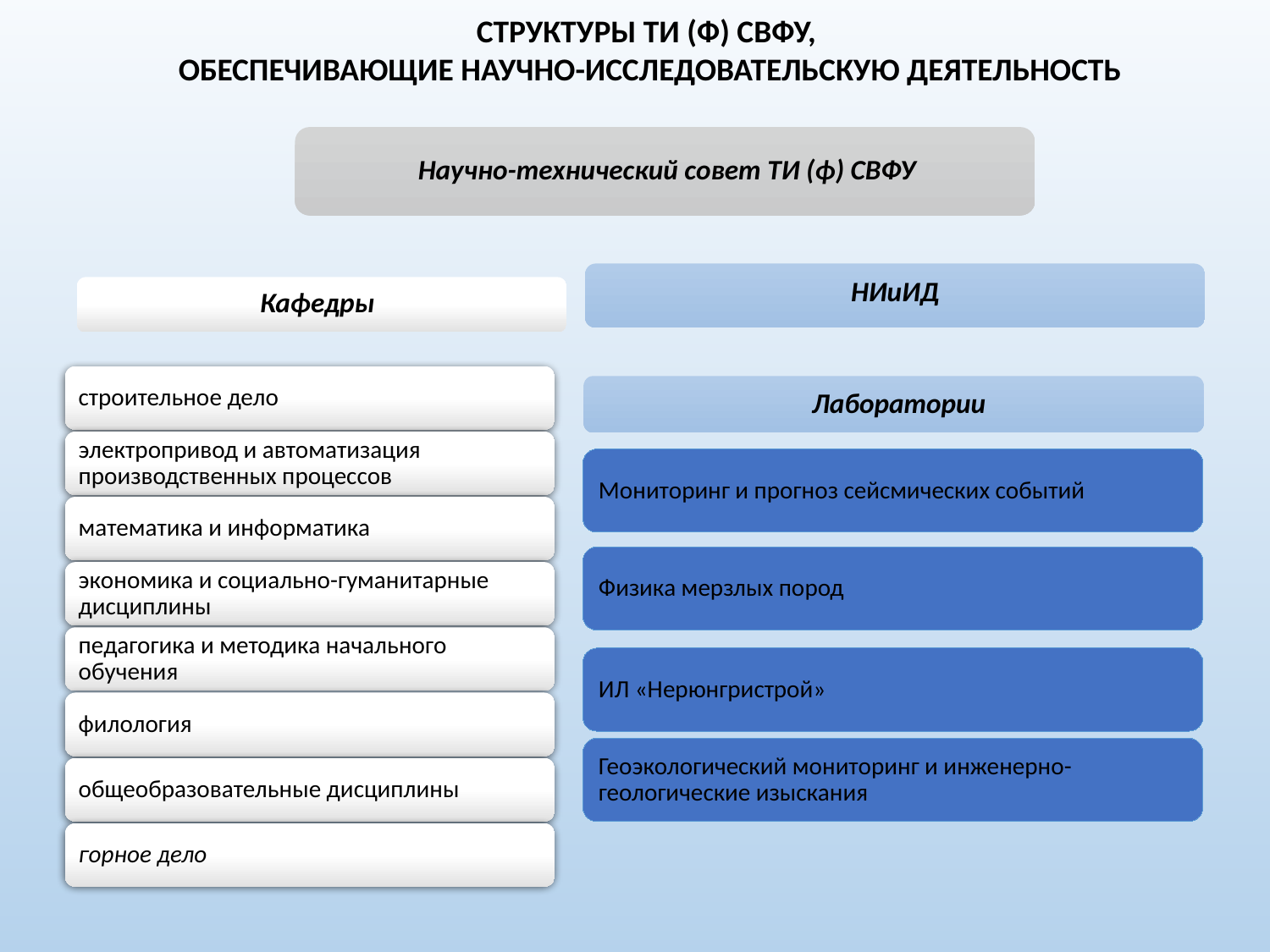

СТРУКТУРЫ ТИ (Ф) СВФУ,
ОБЕСПЕЧИВАЮЩИЕ НАУЧНО-ИССЛЕДОВАТЕЛЬСКУЮ ДЕЯТЕЛЬНОСТЬ
Научно-технический совет ТИ (ф) СВФУ

НИиИД

Кафедры
строительное дело
электропривод и автоматизация производственных процессов
математика и информатика
экономика и социально-гуманитарные дисциплины
педагогика и методика начального обучения
филология
общеобразовательные дисциплины
горное дело

Лаборатории
Мониторинг и прогноз сейсмических событий
Физика мерзлых пород
ИЛ «Нерюнгристрой»
Геоэкологический мониторинг и инженерно-геологические изыскания